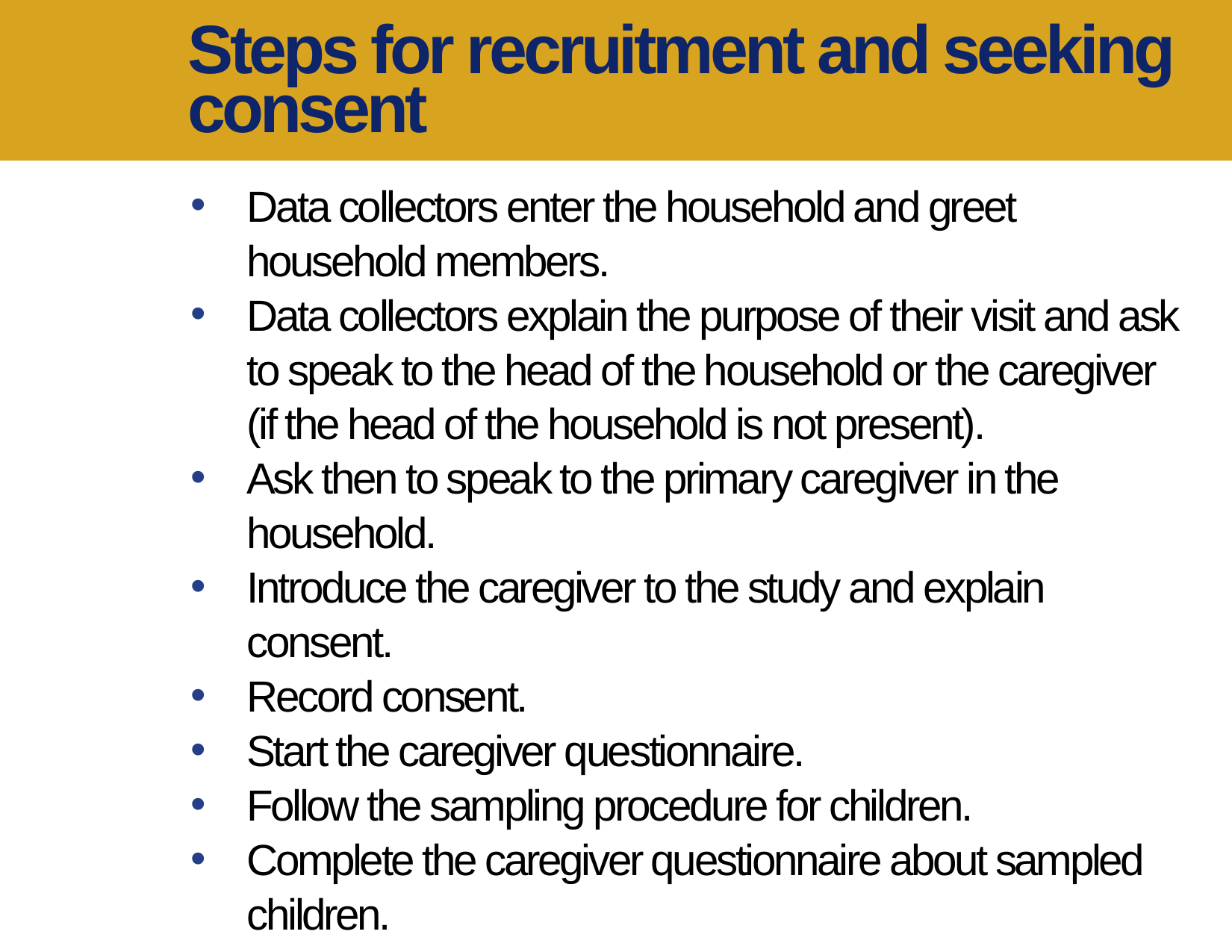

Steps for recruitment and seeking consent
Data collectors enter the household and greet household members.
Data collectors explain the purpose of their visit and ask to speak to the head of the household or the caregiver (if the head of the household is not present).
Ask then to speak to the primary caregiver in the household.
Introduce the caregiver to the study and explain consent.
Record consent.
Start the caregiver questionnaire.
Follow the sampling procedure for children.
Complete the caregiver questionnaire about sampled children.